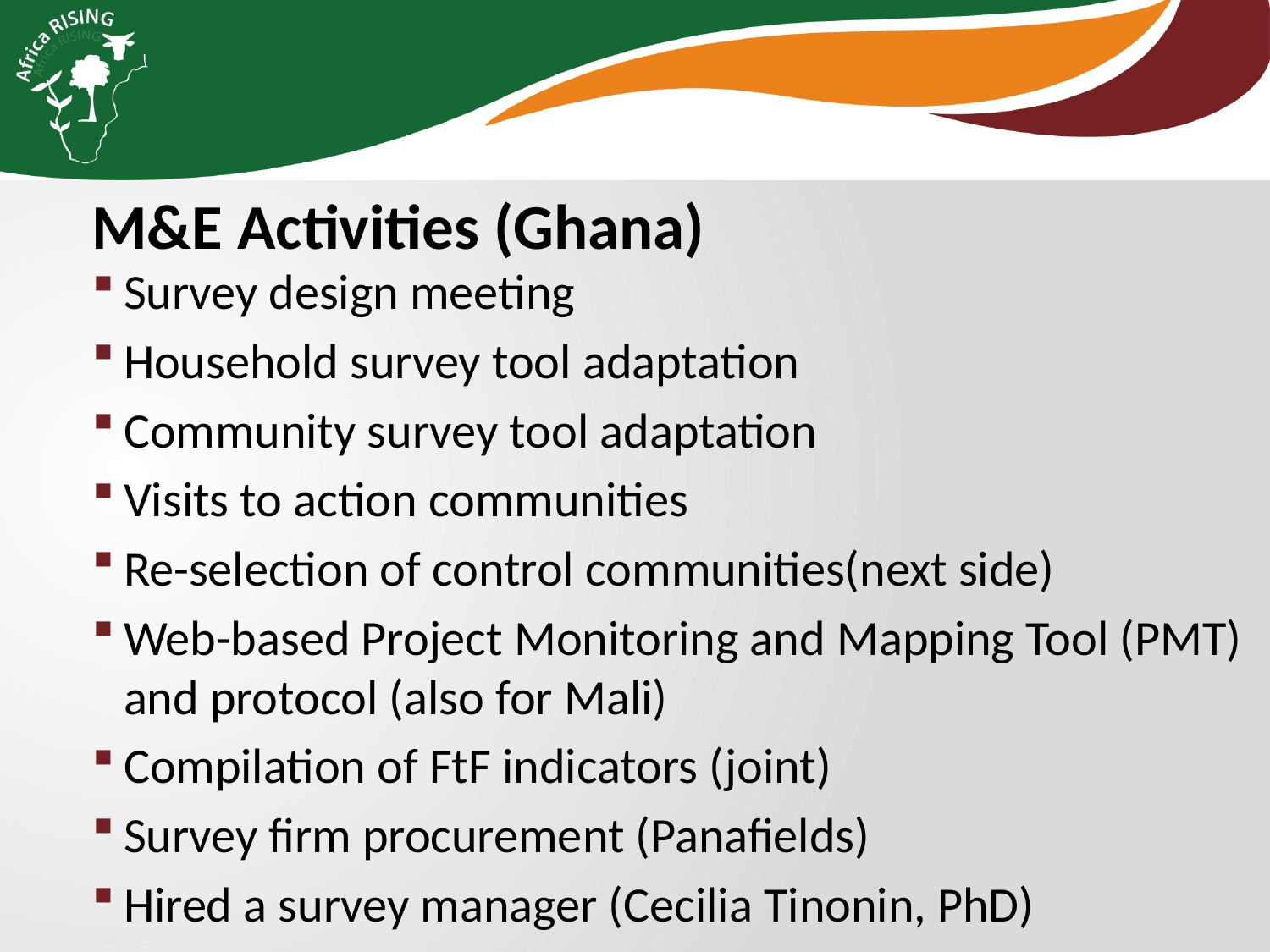

M&E Activities (Ghana)
Survey design meeting
Household survey tool adaptation
Community survey tool adaptation
Visits to action communities
Re-selection of control communities(next side)
Web-based Project Monitoring and Mapping Tool (PMT) and protocol (also for Mali)
Compilation of FtF indicators (joint)
Survey firm procurement (Panafields)
Hired a survey manager (Cecilia Tinonin, PhD)